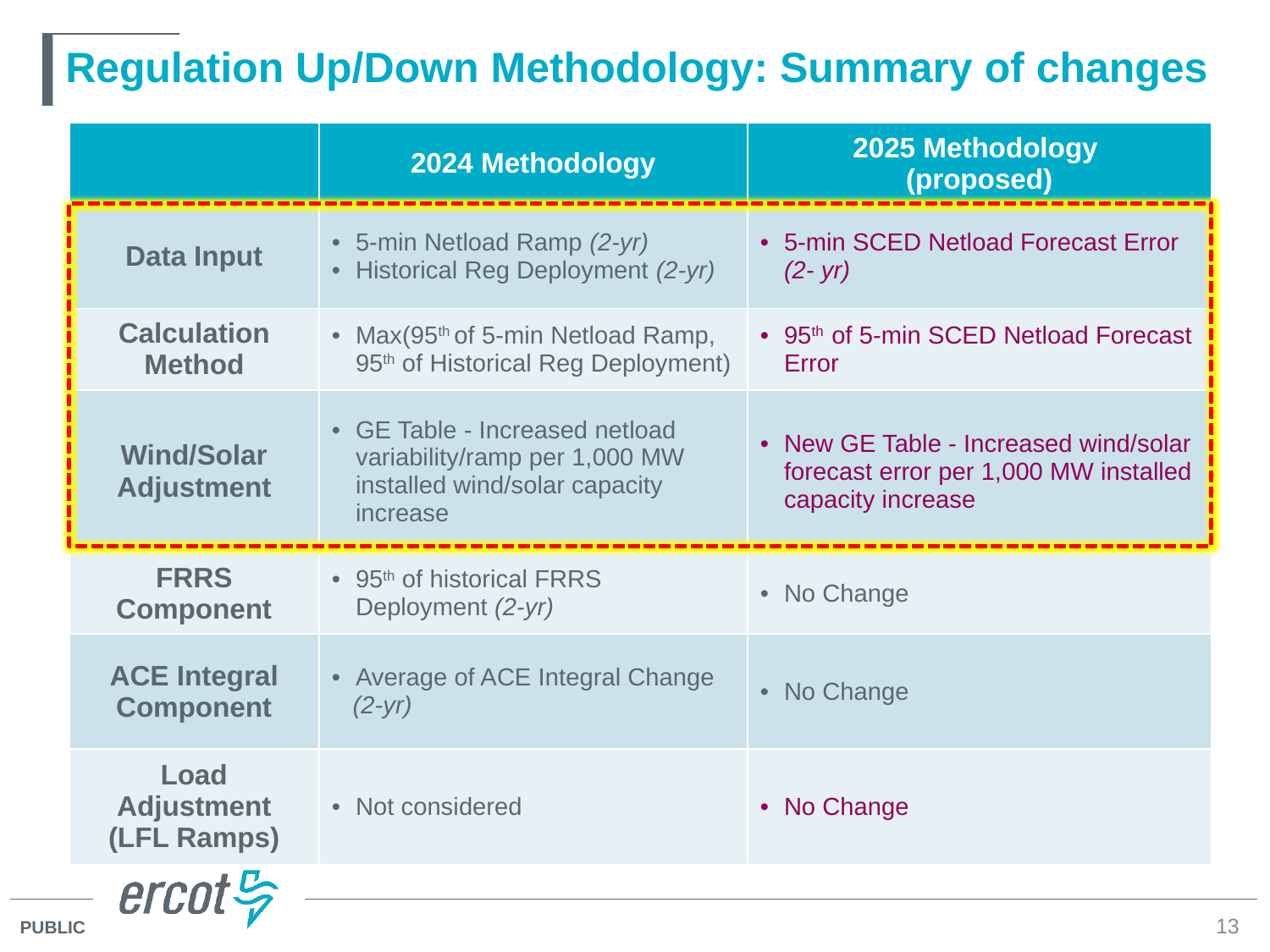

# Regulation Up/Down Methodology: Summary of changes
|  | 2024 Methodology | 2025 Methodology (proposed) |
| --- | --- | --- |
| Data Input | 5-min Netload Ramp (2-yr) Historical Reg Deployment (2-yr) | 5-min SCED Netload Forecast Error (2- yr) |
| Calculation Method | Max(95th of 5-min Netload Ramp, 95th of Historical Reg Deployment) | 95th of 5-min SCED Netload Forecast Error |
| Wind/Solar Adjustment | GE Table - Increased netload variability/ramp per 1,000 MW installed wind/solar capacity increase | New GE Table - Increased wind/solar forecast error per 1,000 MW installed capacity increase |
| FRRS Component | 95th of historical FRRS Deployment (2-yr) | No Change |
| ACE Integral Component | Average of ACE Integral Change (2-yr) | No Change |
| Load Adjustment (LFL Ramps) | Not considered | No Change |

13